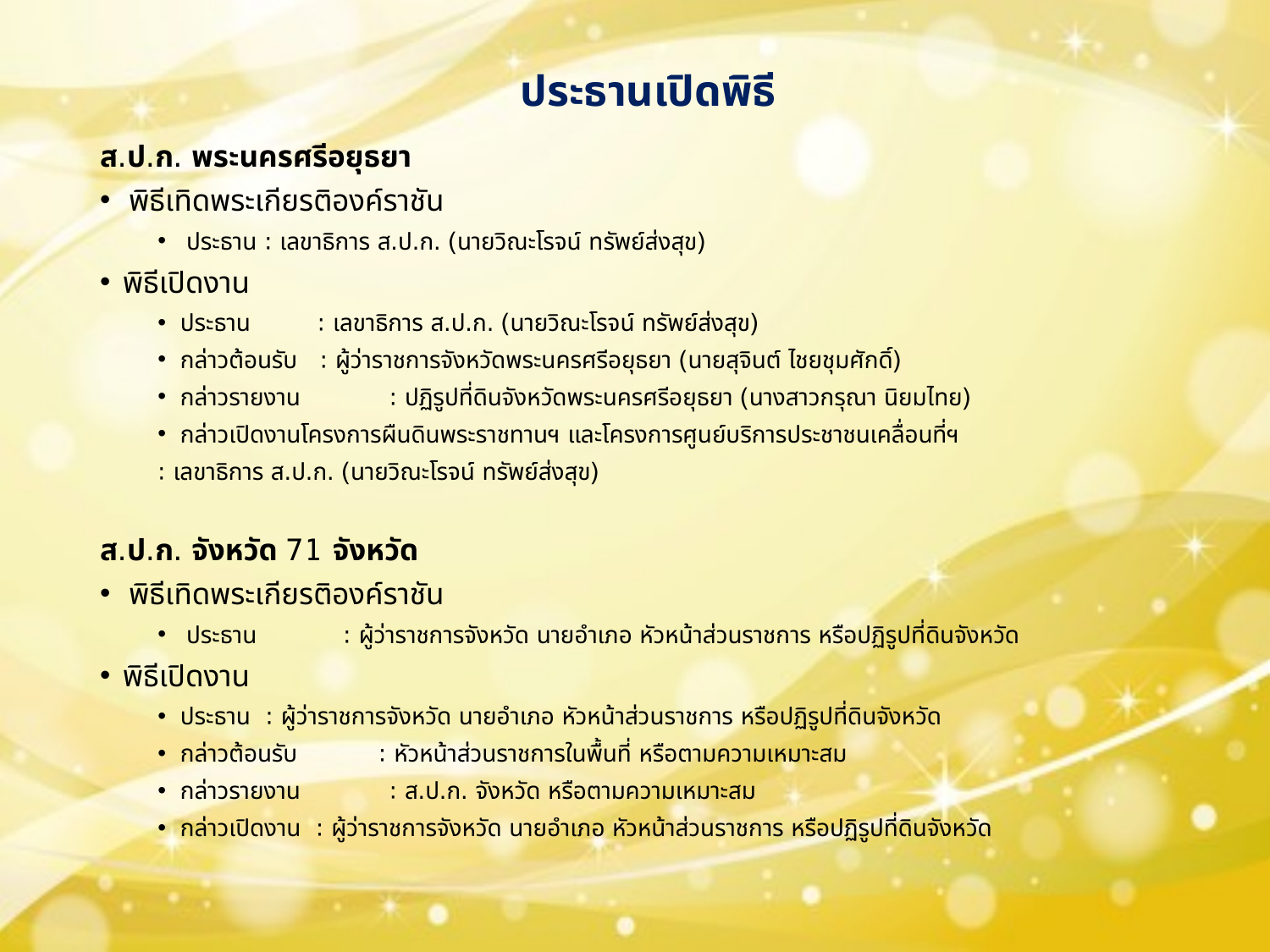

# ประธานเปิดพิธี
ส.ป.ก. พระนครศรีอยุธยา
พิธีเทิดพระเกียรติองค์ราชัน
ประธาน : เลขาธิการ ส.ป.ก. (นายวิณะโรจน์ ทรัพย์ส่งสุข)
พิธีเปิดงาน
ประธาน         : เลขาธิการ ส.ป.ก. (นายวิณะโรจน์ ทรัพย์ส่งสุข)
กล่าวต้อนรับ   : ผู้ว่าราชการจังหวัดพระนครศรีอยุธยา (นายสุจินต์ ไชยชุมศักดิ์)
กล่าวรายงาน	: ปฏิรูปที่ดินจังหวัดพระนครศรีอยุธยา (นางสาวกรุณา นิยมไทย)
กล่าวเปิดงานโครงการผืนดินพระราชทานฯ และโครงการศูนย์บริการประชาชนเคลื่อนที่ฯ
	: เลขาธิการ ส.ป.ก. (นายวิณะโรจน์ ทรัพย์ส่งสุข)

ส.ป.ก. จังหวัด 71 จังหวัด
พิธีเทิดพระเกียรติองค์ราชัน
ประธาน	: ผู้ว่าราชการจังหวัด นายอำเภอ หัวหน้าส่วนราชการ หรือปฏิรูปที่ดินจังหวัด
พิธีเปิดงาน
ประธาน  : ผู้ว่าราชการจังหวัด นายอำเภอ หัวหน้าส่วนราชการ หรือปฏิรูปที่ดินจังหวัด
กล่าวต้อนรับ  	: หัวหน้าส่วนราชการในพื้นที่ หรือตามความเหมาะสม
กล่าวรายงาน 	: ส.ป.ก. จังหวัด หรือตามความเหมาะสม
กล่าวเปิดงาน  : ผู้ว่าราชการจังหวัด นายอำเภอ หัวหน้าส่วนราชการ หรือปฏิรูปที่ดินจังหวัด